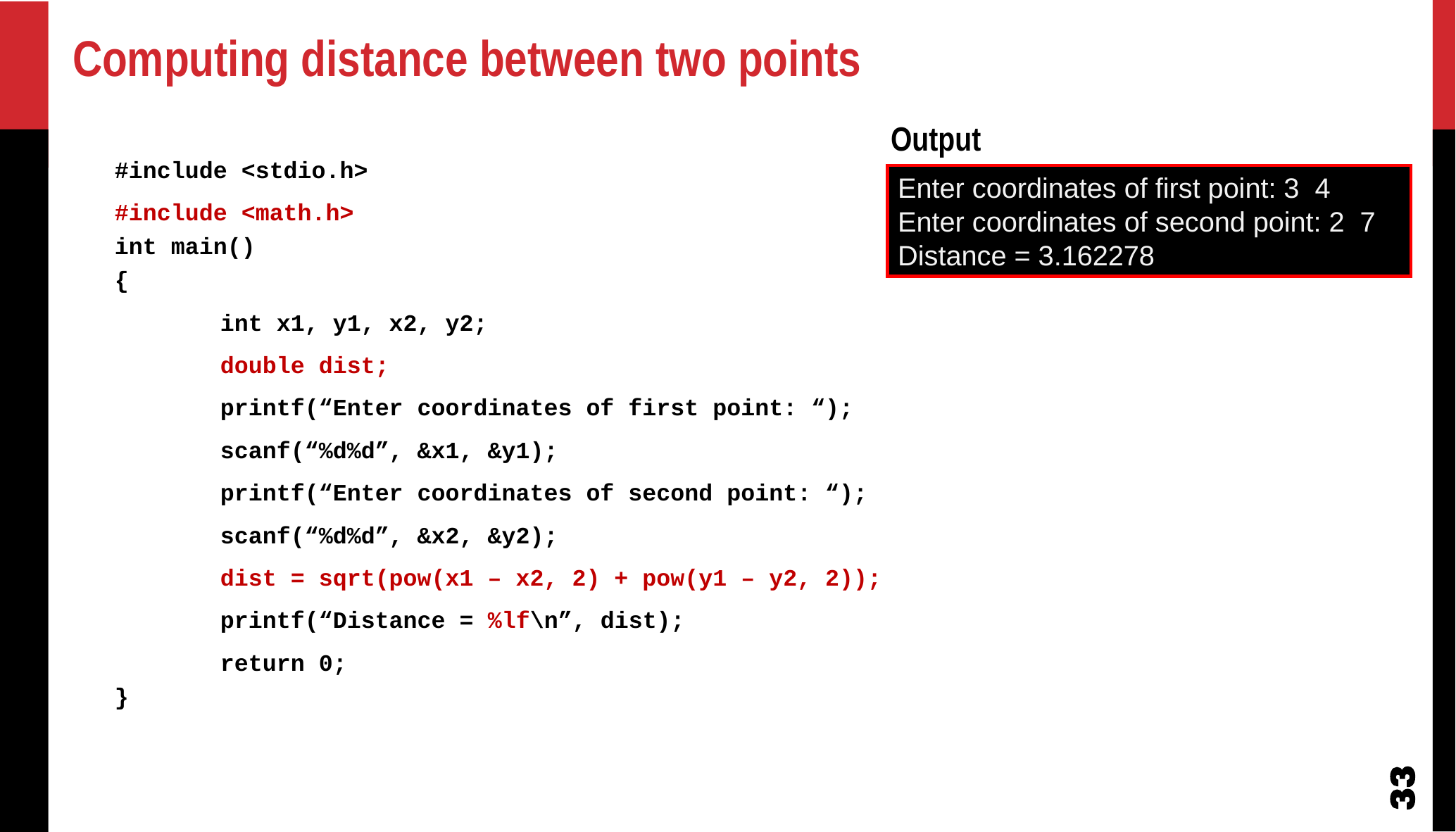

Computing distance between two points
Output
#include <stdio.h>
#include <math.h>
int main()
{
	int x1, y1, x2, y2;
	double dist;
	printf(“Enter coordinates of first point: “);
	scanf(“%d%d”, &x1, &y1);
	printf(“Enter coordinates of second point: “);
	scanf(“%d%d”, &x2, &y2);
	dist = sqrt(pow(x1 – x2, 2) + pow(y1 – y2, 2));
	printf(“Distance = %lf\n”, dist);
	return 0;
}

Enter coordinates of first point: 3  4
Enter coordinates of second point: 2  7
Distance = 3.162278
33